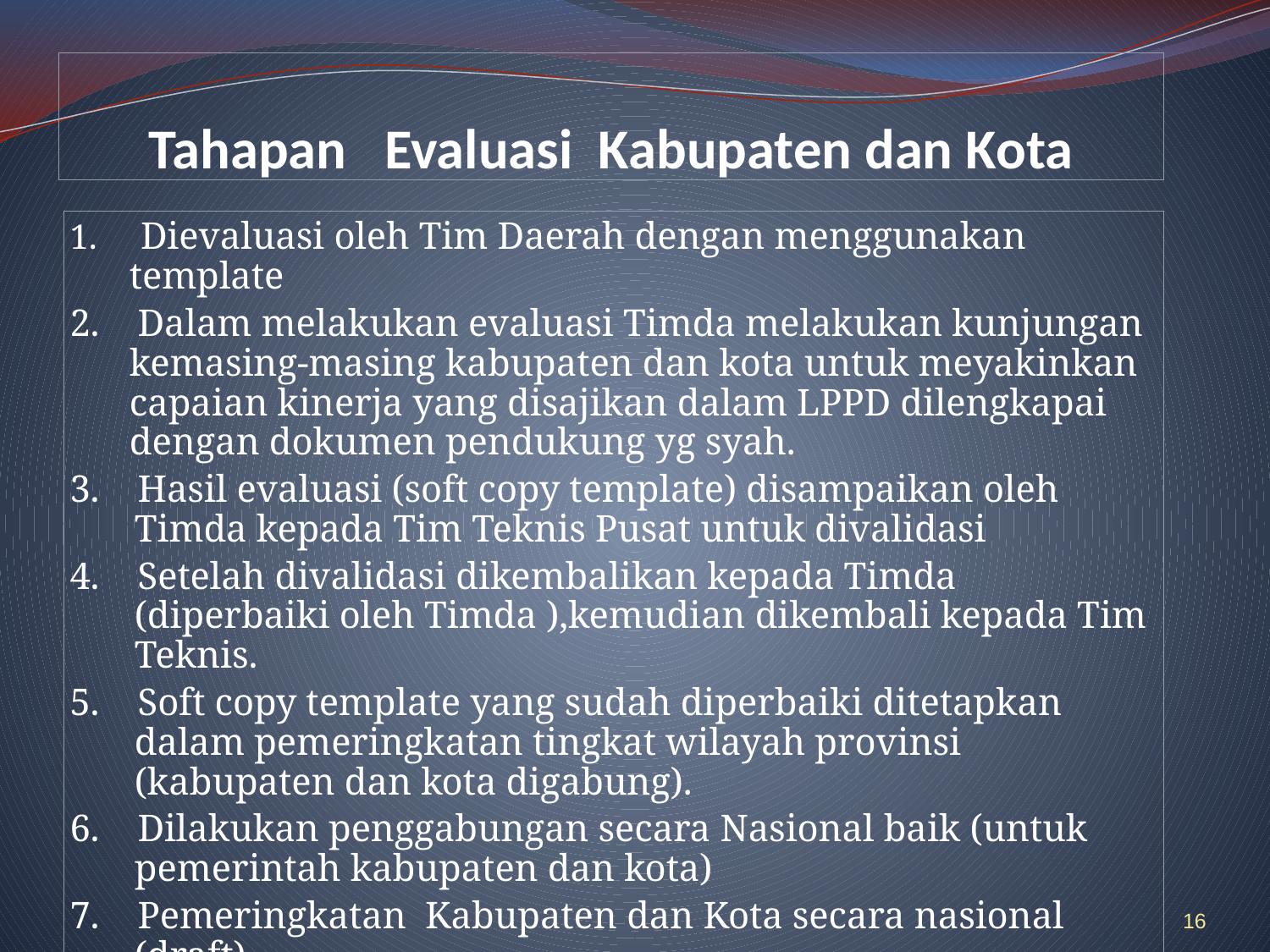

# Tahapan   Evaluasi  Kabupaten dan Kota
1.     Dievaluasi oleh Tim Daerah dengan menggunakan template
2.    Dalam melakukan evaluasi Timda melakukan kunjungan kemasing-masing kabupaten dan kota untuk meyakinkan capaian kinerja yang disajikan dalam LPPD dilengkapai dengan dokumen pendukung yg syah.
3.    Hasil evaluasi (soft copy template) disampaikan oleh Timda kepada Tim Teknis Pusat untuk divalidasi
4.    Setelah divalidasi dikembalikan kepada Timda (diperbaiki oleh Timda ),kemudian dikembali kepada Tim Teknis.
5.    Soft copy template yang sudah diperbaiki ditetapkan dalam pemeringkatan tingkat wilayah provinsi (kabupaten dan kota digabung).
6.    Dilakukan penggabungan secara Nasional baik (untuk pemerintah kabupaten dan kota)
7.    Pemeringkatan  Kabupaten dan Kota secara nasional (draft).
16